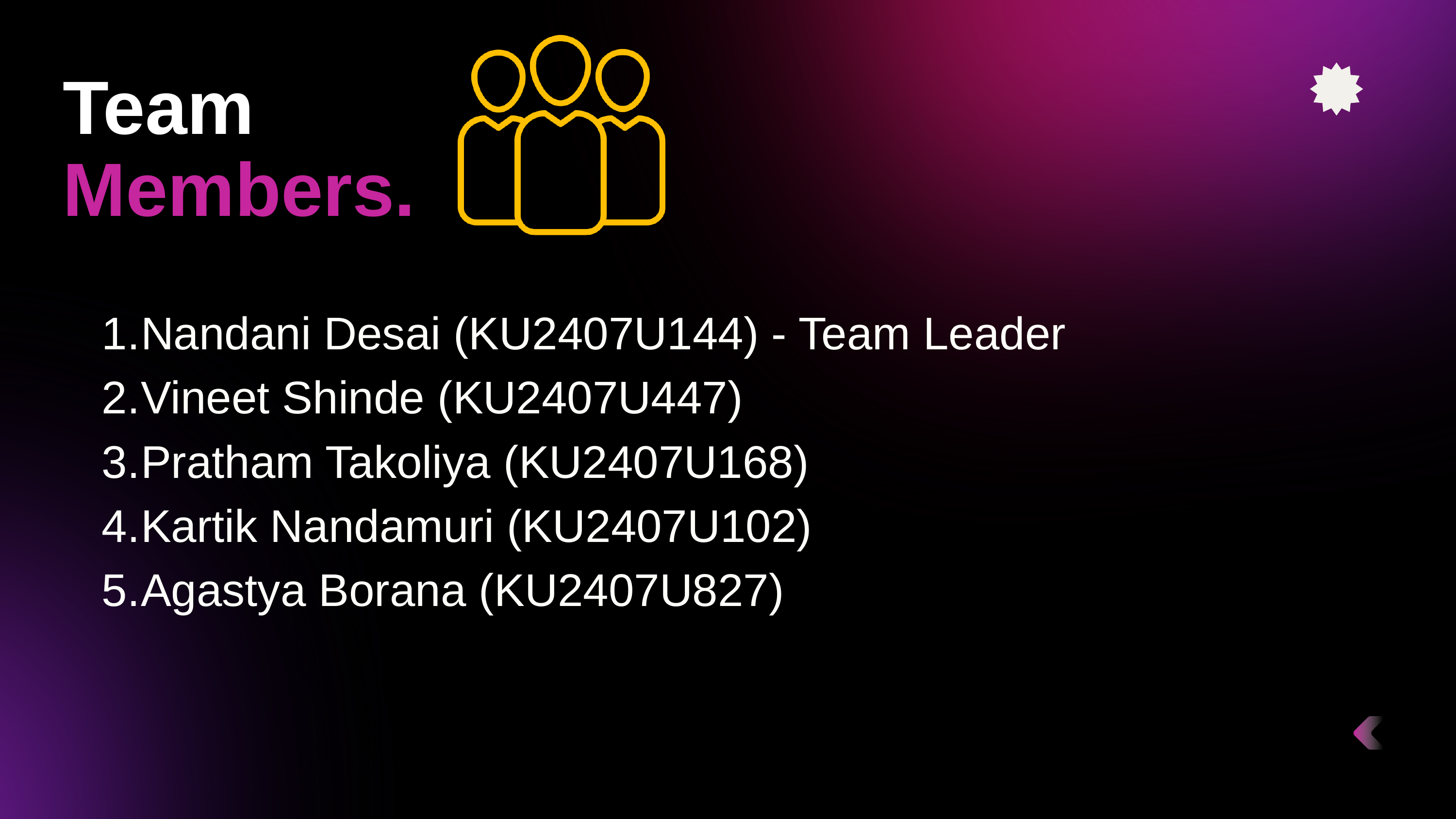

Team
Members.

Nandani Desai (KU2407U144) - Team Leader
Vineet Shinde (KU2407U447)
Pratham Takoliya (KU2407U168)
Kartik Nandamuri (KU2407U102)
Agastya Borana (KU2407U827)